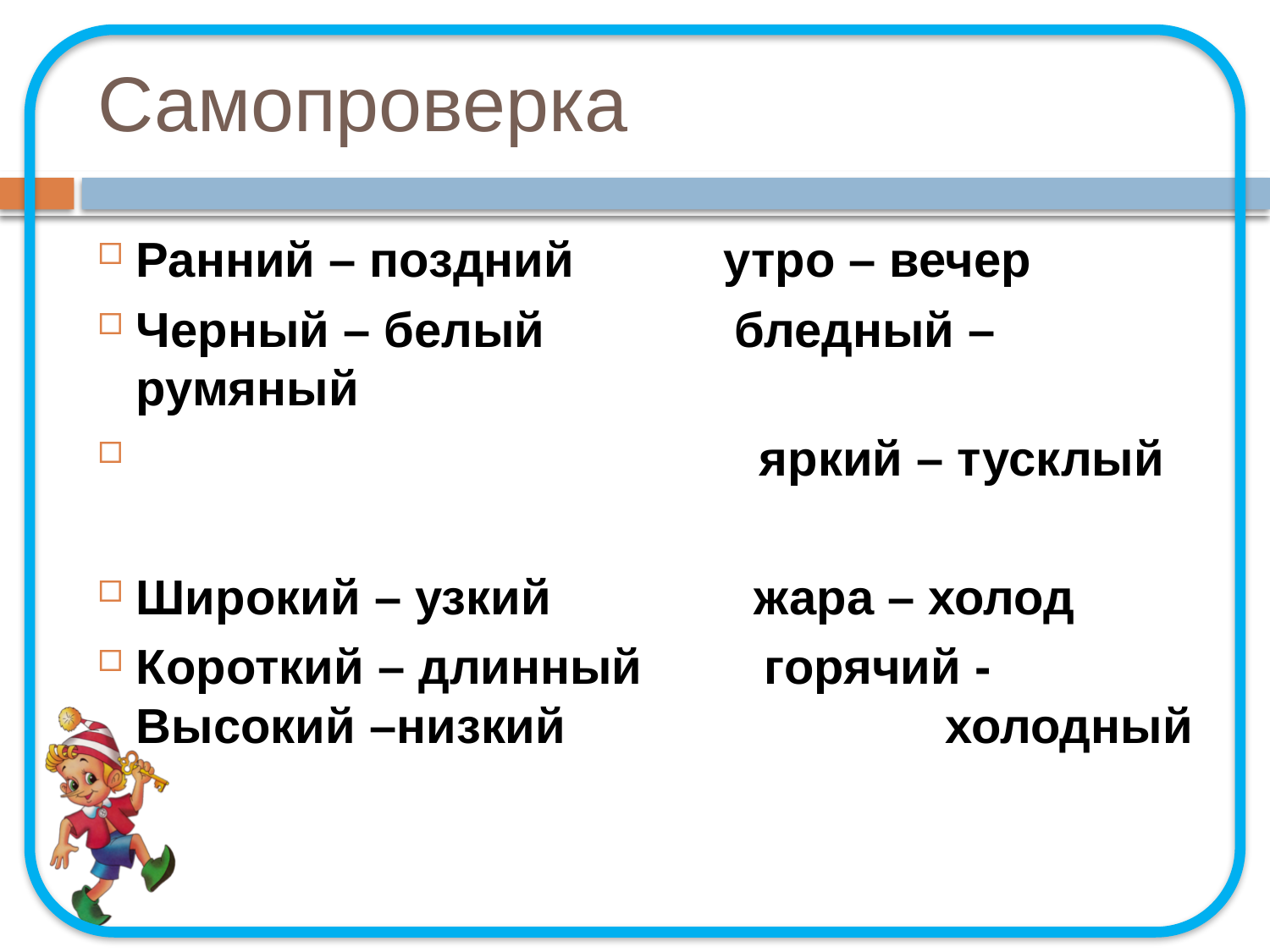

# Самопроверка
Ранний – поздний           утро – вечер
Черный – белый              бледный –румяный
                                              яркий – тусклый

Широкий – узкий               жара – холод
Короткий – длинный         горячий -            Высокий –низкий                            холодный